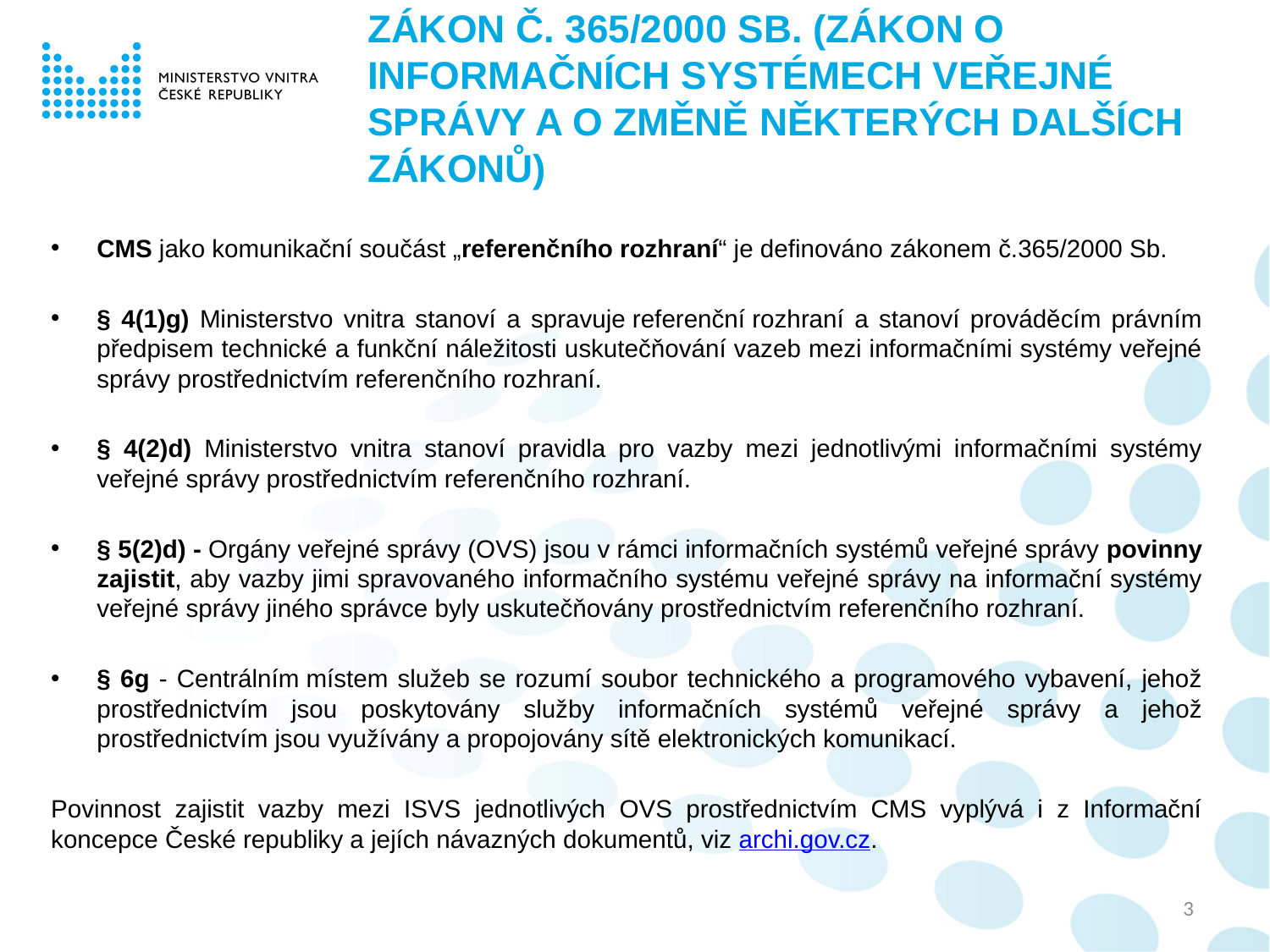

# Zákon č. 365/2000 Sb. (Zákon o informačních systémech veřejné správy a o změně některých dalších zákonů)
CMS jako komunikační součást „referenčního rozhraní“ je definováno zákonem č.365/2000 Sb.

§ 4(1)g) Ministerstvo vnitra stanoví a spravuje referenční rozhraní a stanoví prováděcím právním předpisem technické a funkční náležitosti uskutečňování vazeb mezi informačními systémy veřejné správy prostřednictvím referenčního rozhraní.

§ 4(2)d) Ministerstvo vnitra stanoví pravidla pro vazby mezi jednotlivými informačními systémy veřejné správy prostřednictvím referenčního rozhraní.

§ 5(2)d) - Orgány veřejné správy (OVS) jsou v rámci informačních systémů veřejné správy povinny zajistit, aby vazby jimi spravovaného informačního systému veřejné správy na informační systémy veřejné správy jiného správce byly uskutečňovány prostřednictvím referenčního rozhraní.

§ 6g - Centrálním místem služeb se rozumí soubor technického a programového vybavení, jehož prostřednictvím jsou poskytovány služby informačních systémů veřejné správy a jehož prostřednictvím jsou využívány a propojovány sítě elektronických komunikací.

​Povinnost zajistit vazby mezi ISVS jednotlivých OVS prostřednictvím CMS vyplývá i z Informační koncepce České republiky a jejích návazných dokumentů, viz archi.gov.cz.

3